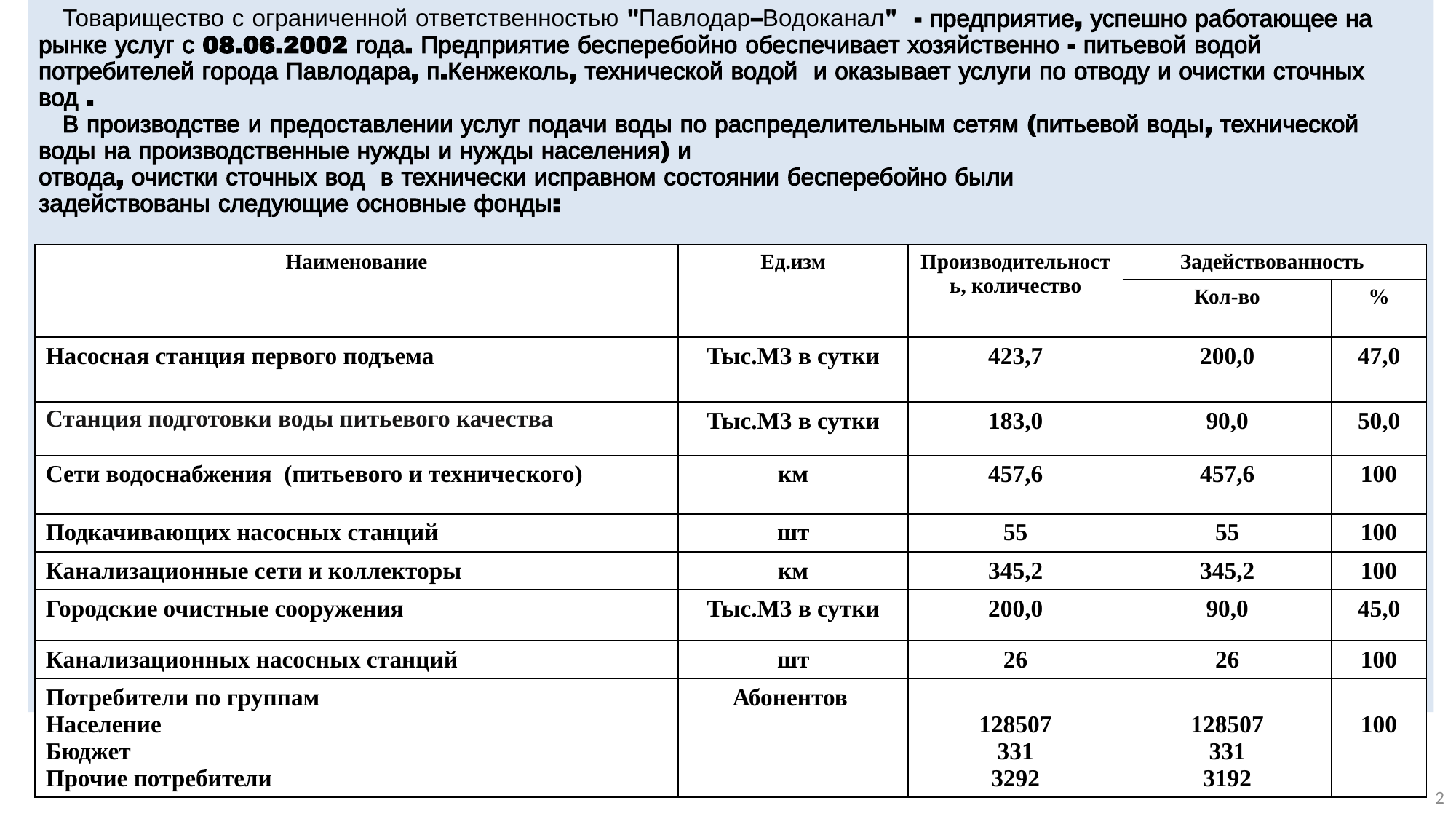

Товарищество с ограниченной ответственностью "Павлодар–Водоканал"  - предприятие, успешно работающее на рынке услуг с 08.06.2002 года. Предприятие бесперебойно обеспечивает хозяйственно - питьевой водой потребителей города Павлодара, п.Кенжеколь, технической водой  и оказывает услуги по отводу и очистки сточных вод .
   В производстве и предоставлении услуг подачи воды по распределительным сетям (питьевой воды, технической воды на производственные нужды и нужды населения) и
отвода, очистки сточных вод  в технически исправном состоянии бесперебойно были
задействованы следующие основные фонды:

| Наименование | Ед.изм | Производительность, количество | Задействованность |  |
| --- | --- | --- | --- | --- |
|  |  |  | Кол-во | % |
| Насосная станция первого подъема | Тыс.М3 в сутки | 423,7 | 200,0 | 47,0 |
| Станция подготовки воды питьевого качества | Тыс.М3 в сутки | 183,0 | 90,0 | 50,0 |
| Сети водоснабжения (питьевого и технического) | км | 457,6 | 457,6 | 100 |
| Подкачивающих насосных станций | шт | 55 | 55 | 100 |
| Канализационные сети и коллекторы | км | 345,2 | 345,2 | 100 |
| Городские очистные сооружения | Тыс.М3 в сутки | 200,0 | 90,0 | 45,0 |
| Канализационных насосных станций | шт | 26 | 26 | 100 |
| Потребители по группам Население Бюджет Прочие потребители | Абонентов | 128507 331 3292 | 128507 331 3192 | 100 |
2